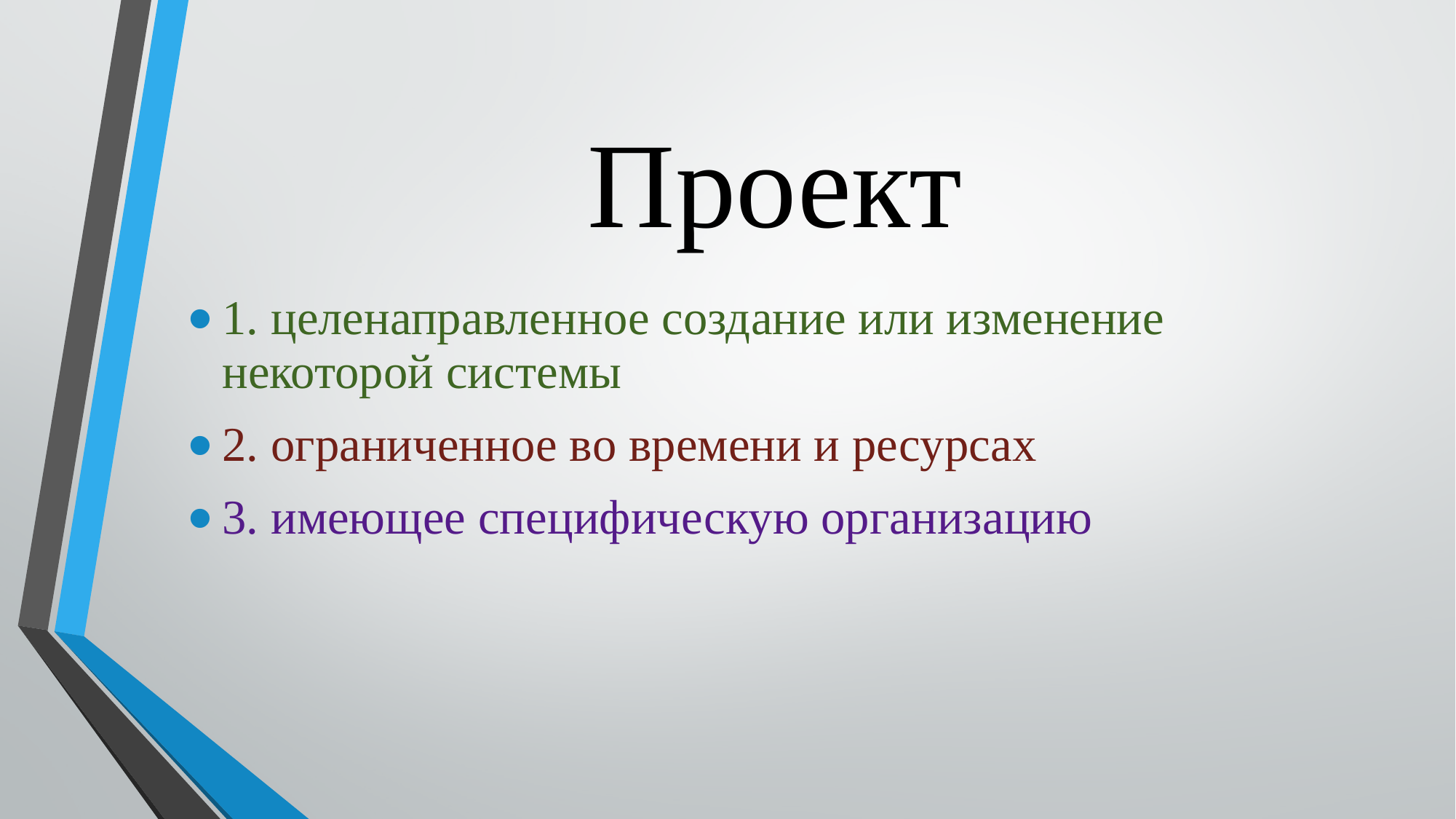

# Проект
1. целенаправленное создание или изменение некоторой системы
2. ограниченное во времени и ресурсах
3. имеющее специфическую организацию